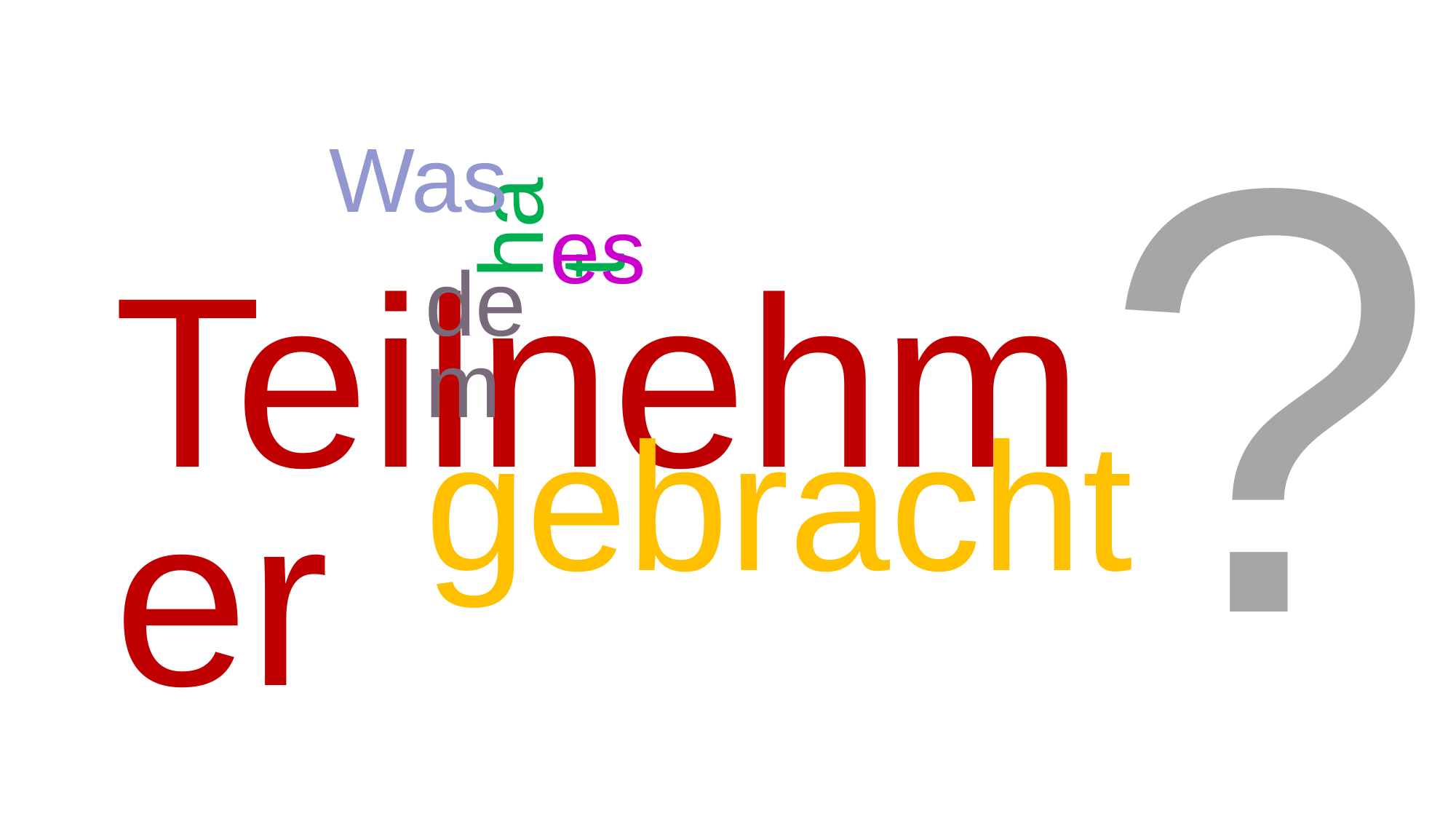

?
Was
hat
es
dem
Teilnehmer
gebracht